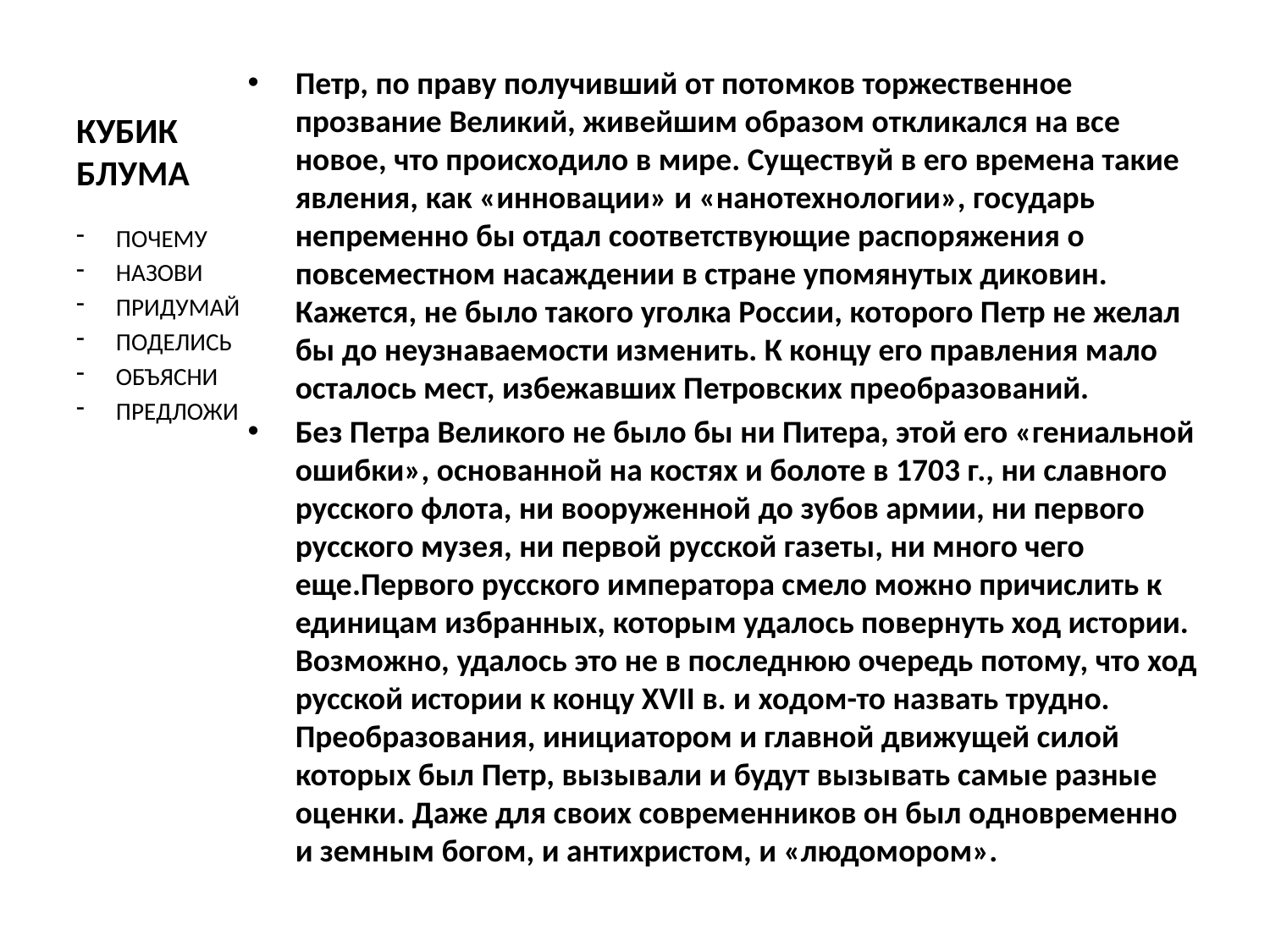

# КУБИК БЛУМА
Петр, по праву получивший от потомков торжественное прозвание Великий, живейшим образом откликался на все новое, что происходило в мире. Существуй в его времена такие явления, как «инновации» и «нанотехнологии», государь непременно бы отдал соответствующие распоряжения о повсеместном насаждении в стране упомянутых диковин. Кажется, не было такого уголка России, которого Петр не желал бы до неузнаваемости изменить. К концу его правления мало осталось мест, избежавших Петровских преобразований.
Без Петра Великого не было бы ни Питера, этой его «гениальной ошибки», основанной на костях и болоте в 1703 г., ни славного русского флота, ни вооруженной до зубов армии, ни первого русского музея, ни первой русской газеты, ни много чего еще.Первого русского императора смело можно причислить к единицам избранных, которым удалось повернуть ход истории. Возможно, удалось это не в последнюю очередь потому, что ход русской истории к концу XVII в. и ходом-то назвать трудно. Преобразования, инициатором и главной движущей силой которых был Петр, вызывали и будут вызывать самые разные оценки. Даже для своих современников он был одновременно и земным богом, и антихристом, и «людомором».

ПОЧЕМУ
НАЗОВИ
ПРИДУМАЙ
ПОДЕЛИСЬ
ОБЪЯСНИ
ПРЕДЛОЖИ